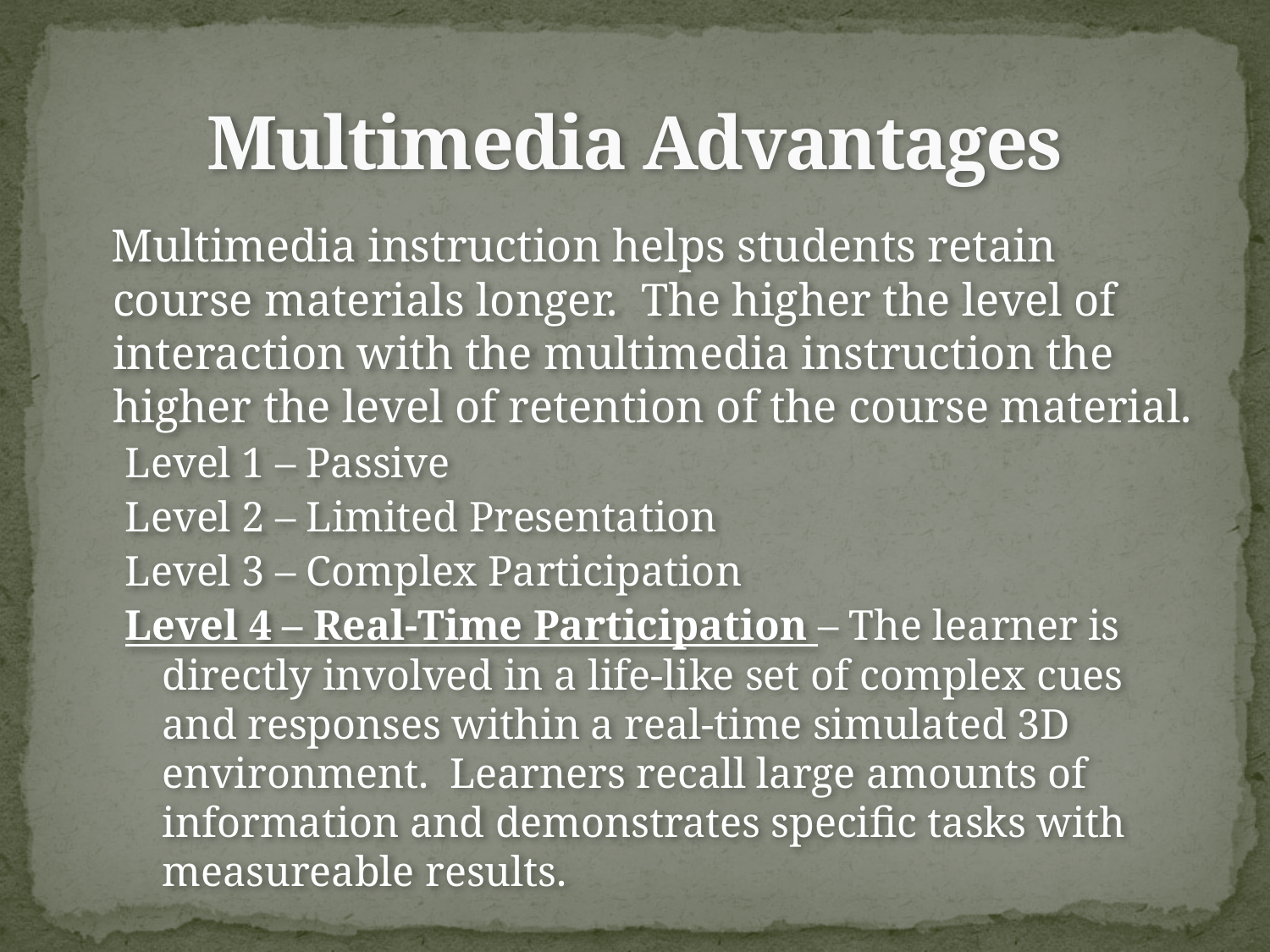

# Multimedia Advantages
   Multimedia instruction helps students retain course materials longer.  The higher the level of interaction with the multimedia instruction the higher the level of retention of the course material.
Level 1 – Passive
Level 2 – Limited Presentation
Level 3 – Complex Participation
Level 4 – Real-Time Participation – The learner is directly involved in a life-like set of complex cues and responses within a real-time simulated 3D environment.  Learners recall large amounts of information and demonstrates specific tasks with measureable results.